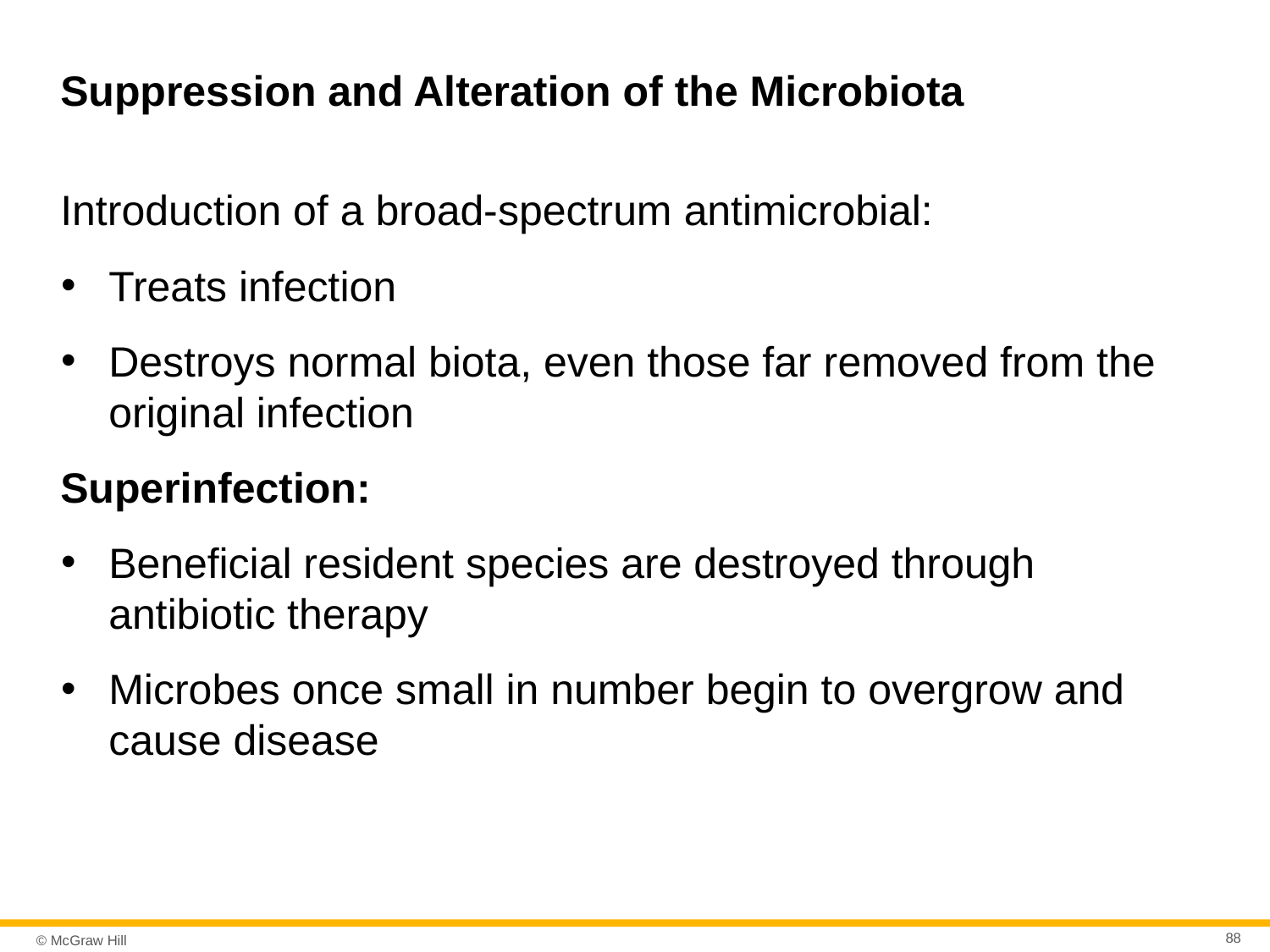

# Suppression and Alteration of the Microbiota
Introduction of a broad-spectrum antimicrobial:
Treats infection
Destroys normal biota, even those far removed from the original infection
Superinfection:
Beneficial resident species are destroyed through antibiotic therapy
Microbes once small in number begin to overgrow and cause disease